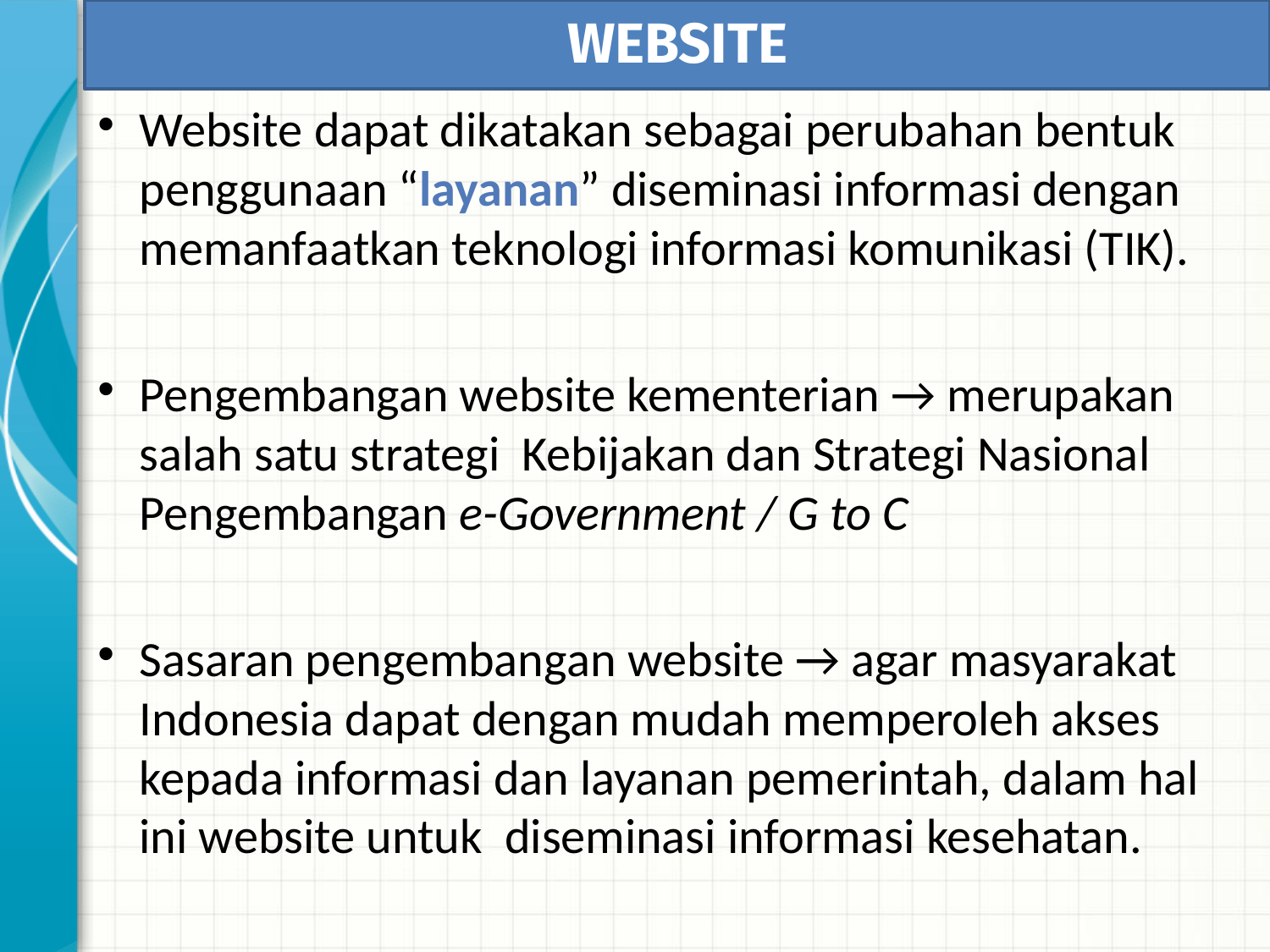

WEBSITE
Website dapat dikatakan sebagai perubahan bentuk penggunaan “layanan” diseminasi informasi dengan memanfaatkan teknologi informasi komunikasi (TIK).

Pengembangan website kementerian → merupakan salah satu strategi  Kebijakan dan Strategi Nasional Pengembangan e-Government / G to C

Sasaran pengembangan website → agar masyarakat Indonesia dapat dengan mudah memperoleh akses kepada informasi dan layanan pemerintah, dalam hal ini website untuk  diseminasi informasi kesehatan.